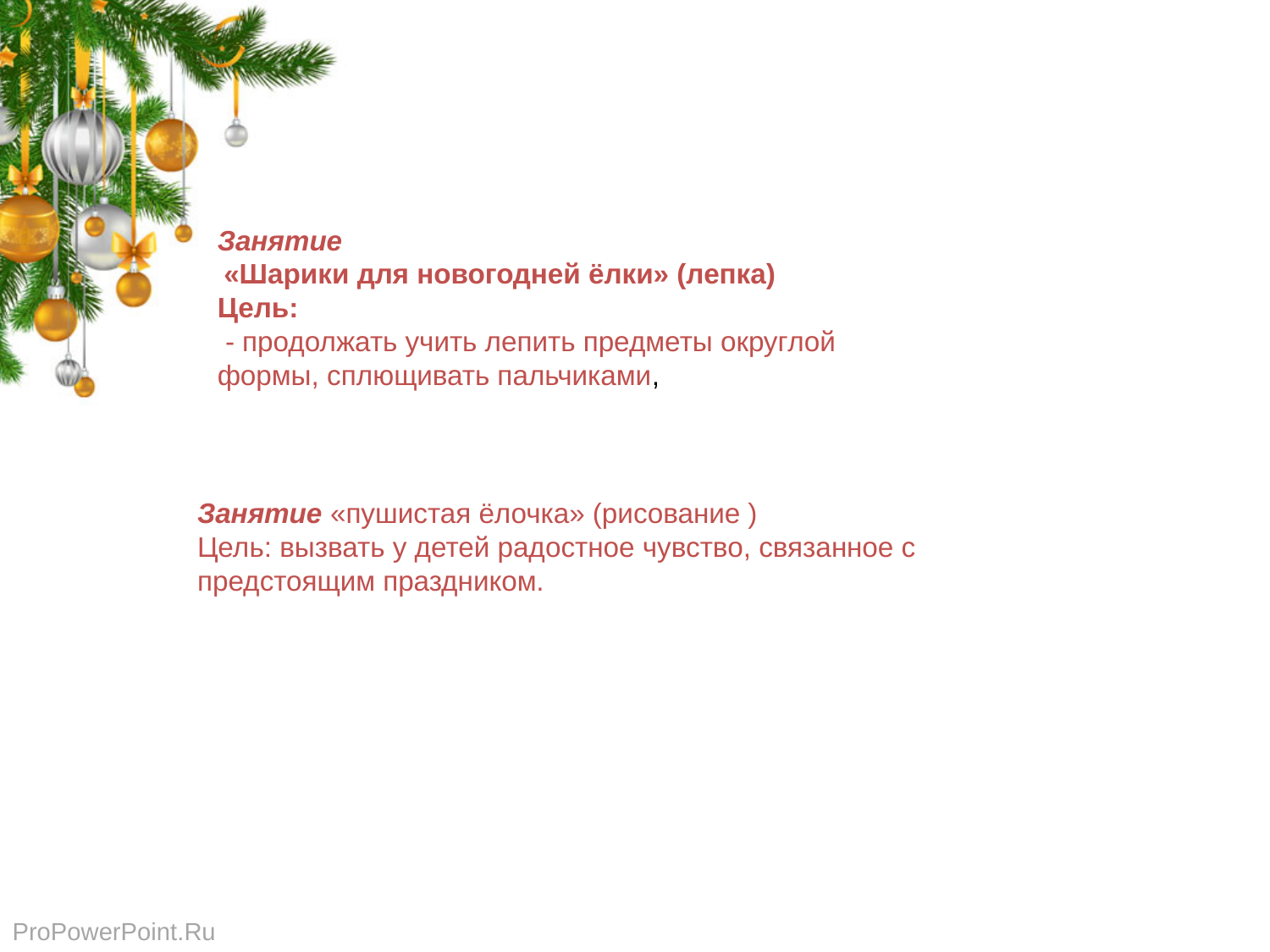

Занятие
 «Шарики для новогодней ёлки» (лепка)
Цель:
 - продолжать учить лепить предметы округлой формы, сплющивать пальчиками,
Занятие «пушистая ёлочка» (рисование )
Цель: вызвать у детей радостное чувство, связанное с предстоящим праздником.